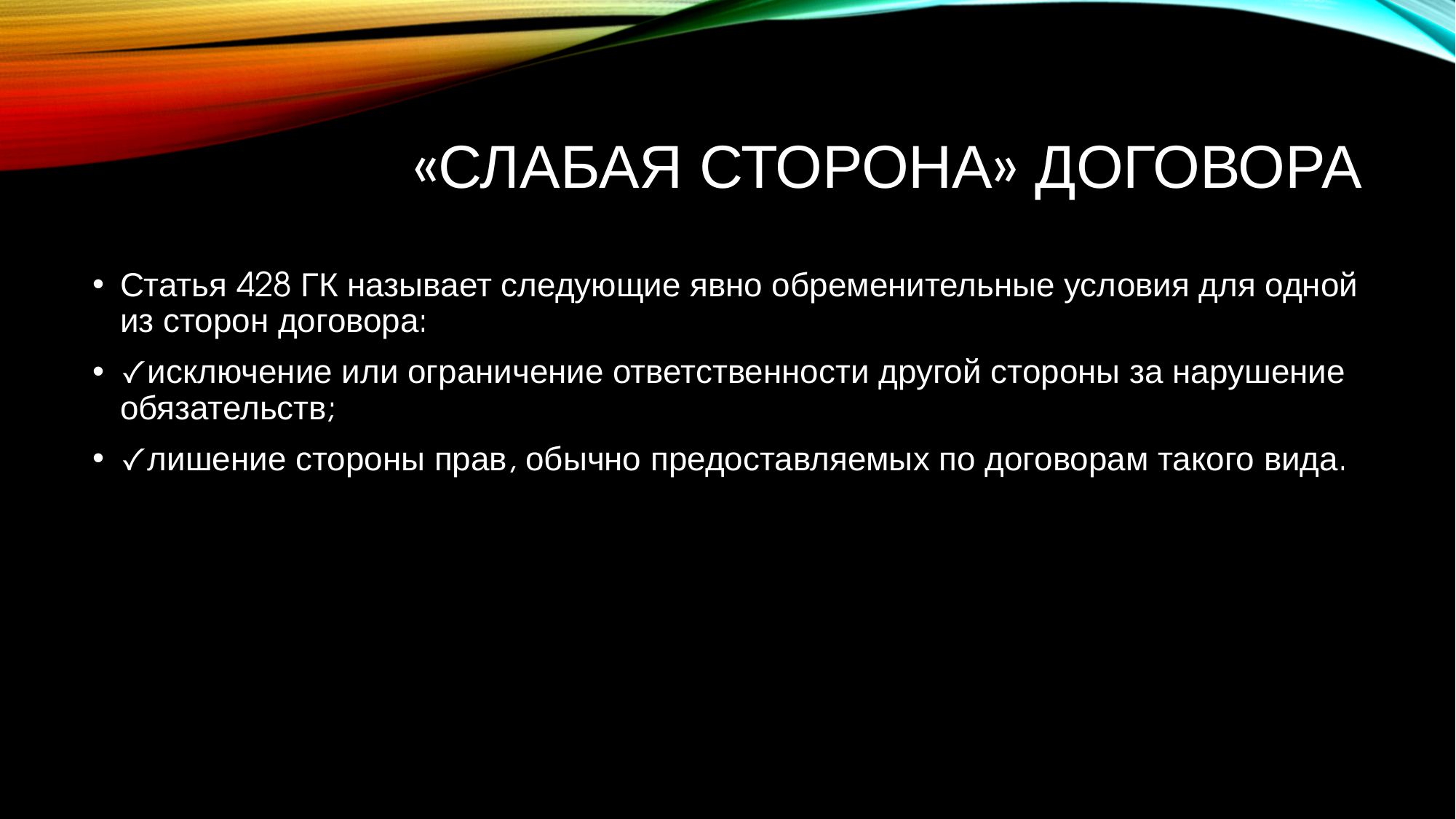

# «Слабая сторона» договора
Статья 428 ГК называет следующие явно обременительные условия для одной из сторон договора:
✓исключение или ограничение ответственности другой стороны за нарушение обязательств;
✓лишение стороны прав, обычно предоставляемых по договорам такого вида.